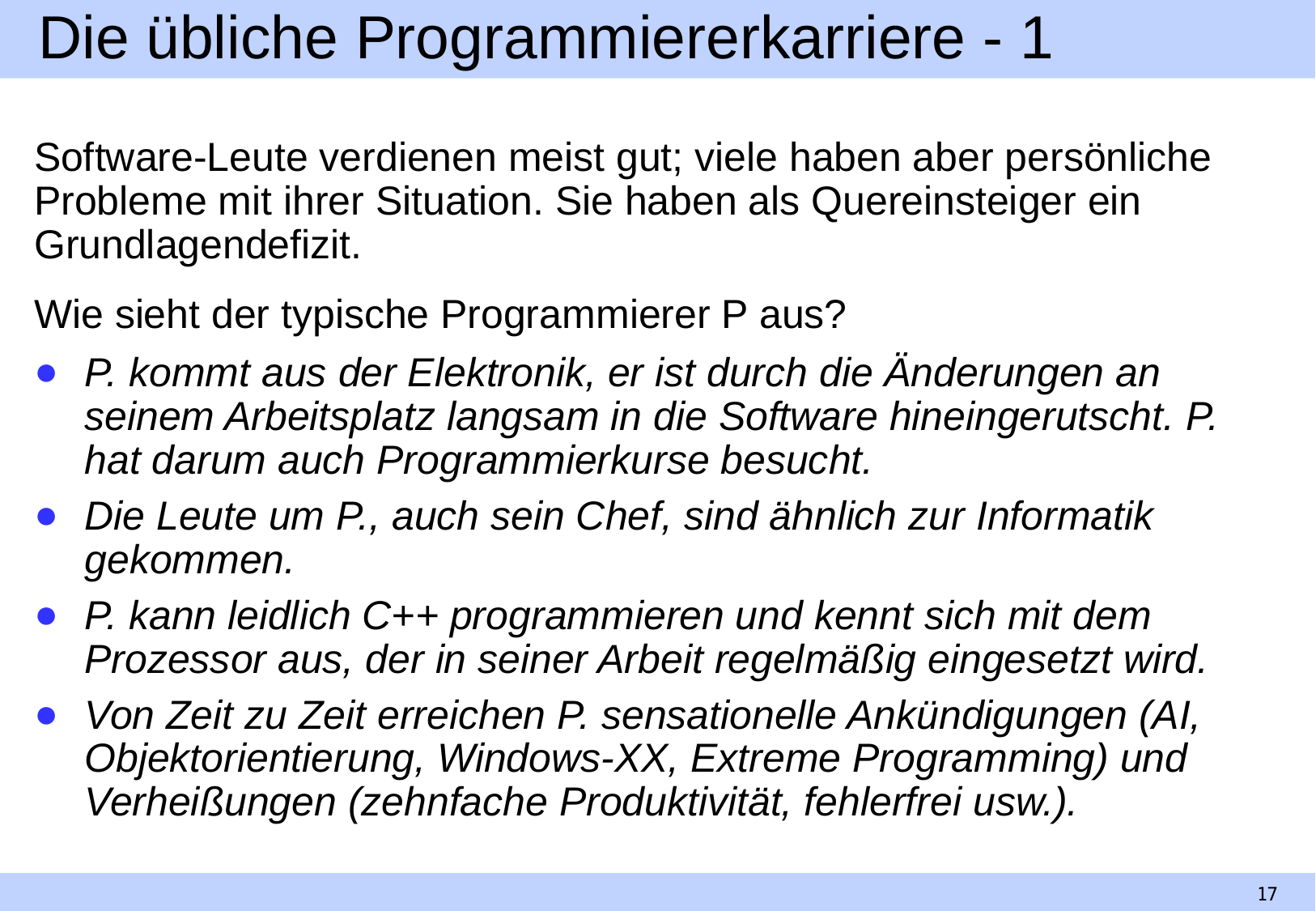

# Die übliche Programmiererkarriere - 1
Software-Leute verdienen meist gut; viele haben aber persönliche Probleme mit ihrer Situation. Sie haben als Quereinsteiger ein Grundlagendefizit.
Wie sieht der typische Programmierer P aus?
P. kommt aus der Elektronik, er ist durch die Änderungen an seinem Arbeitsplatz langsam in die Software hineingerutscht. P. hat darum auch Programmierkurse besucht.
Die Leute um P., auch sein Chef, sind ähnlich zur Informatik gekommen.
P. kann leidlich C++ programmieren und kennt sich mit dem Prozessor aus, der in seiner Arbeit regelmäßig eingesetzt wird.
Von Zeit zu Zeit erreichen P. sensationelle Ankündigungen (AI, Objektorientierung, Windows-XX, Extreme Programming) und Verheißungen (zehnfache Produktivität, fehlerfrei usw.).

17